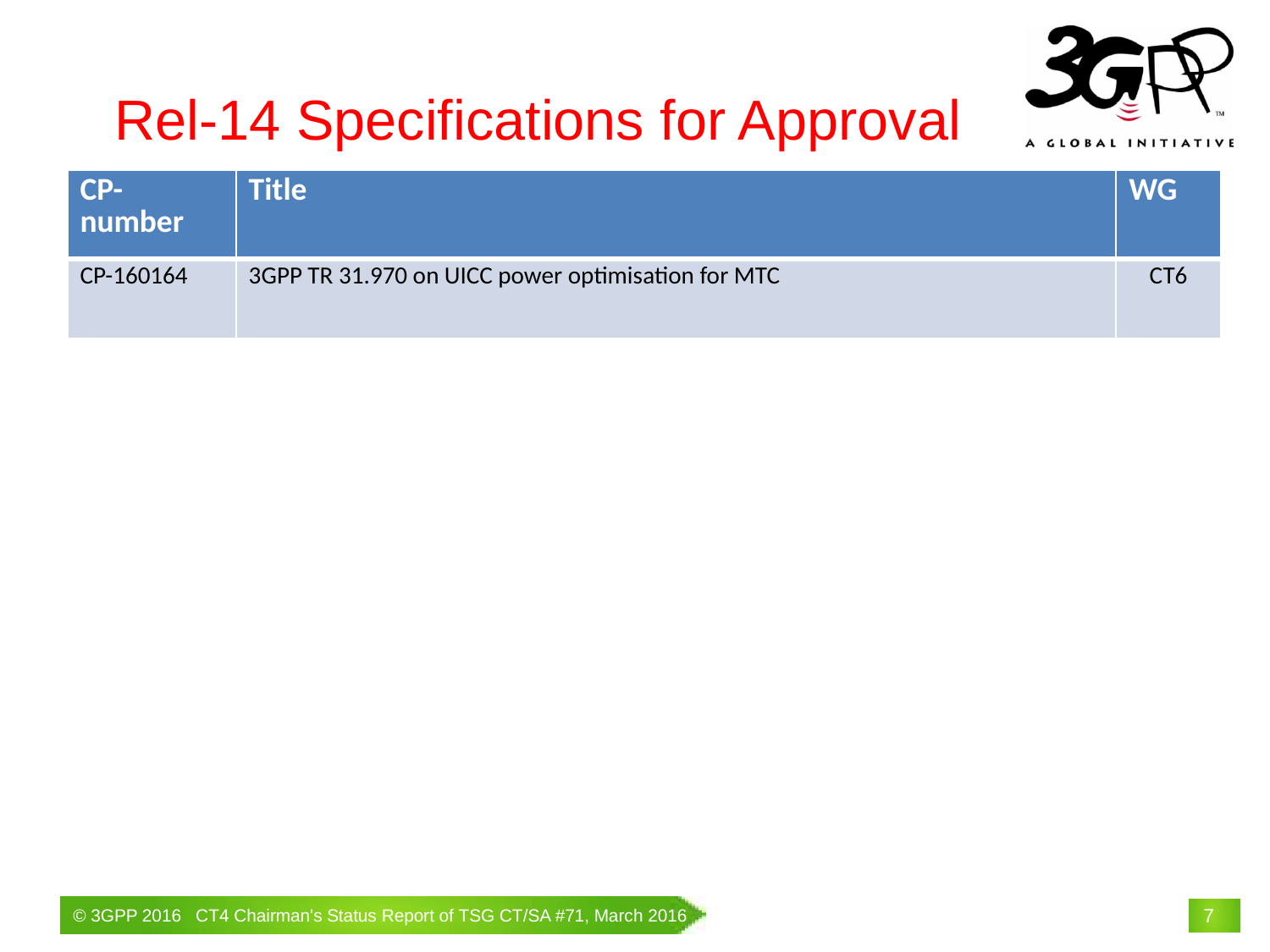

# Rel-14 Specifications for Approval
| CP-number | Title | WG |
| --- | --- | --- |
| CP-160164 | 3GPP TR 31.970 on UICC power optimisation for MTC | CT6 |